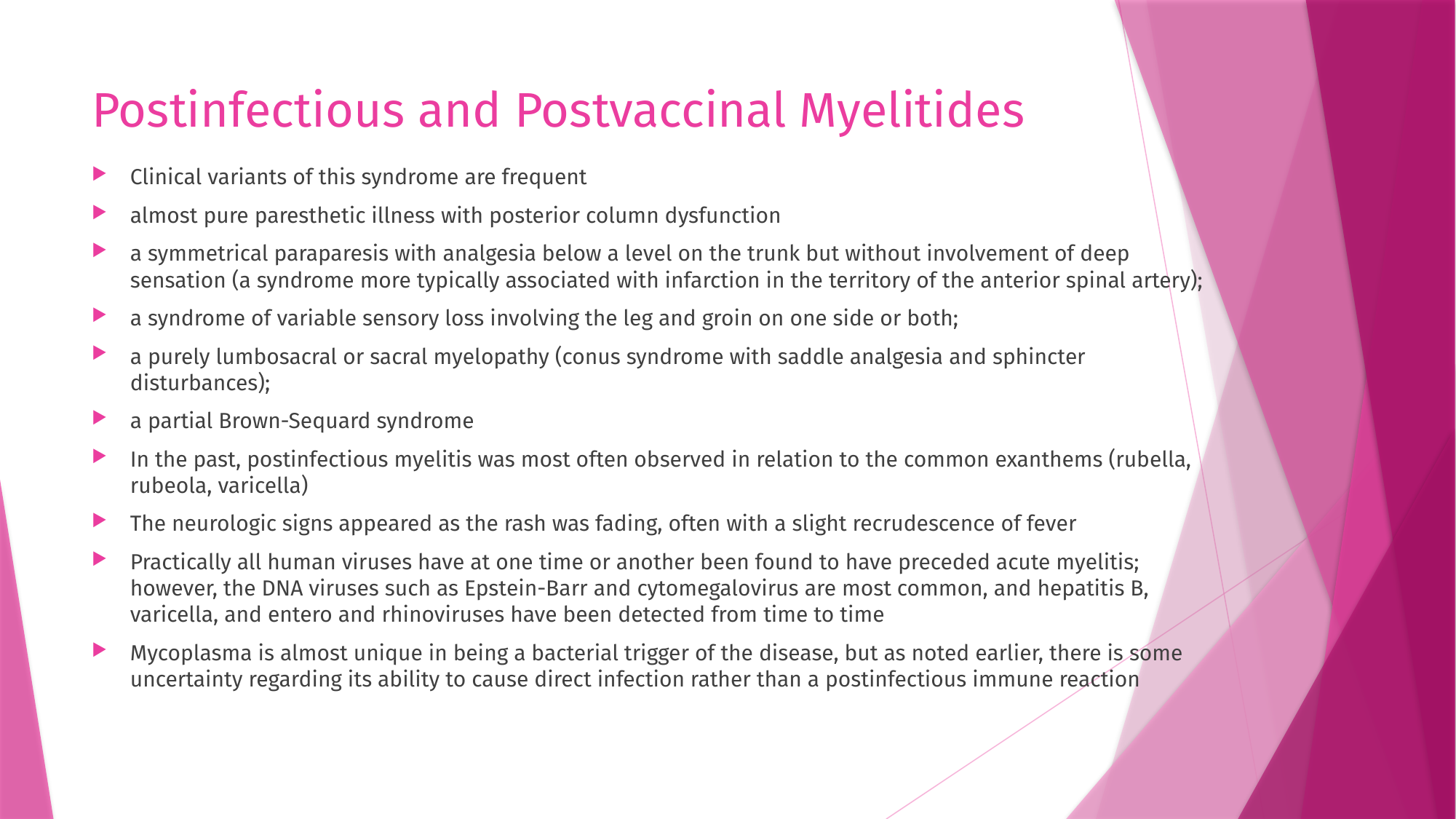

# Postinfectious and Postvaccinal Myelitides
Clinical variants of this syndrome are frequent
almost pure paresthetic illness with posterior column dysfunction
a symmetrical paraparesis with analgesia below a level on the trunk but without involvement of deep sensation (a syndrome more typically associated with infarction in the territory of the anterior spinal artery);
a syndrome of variable sensory loss involving the leg and groin on one side or both;
a purely lumbosacral or sacral myelopathy (conus syndrome with saddle analgesia and sphincter disturbances);
a partial Brown-Sequard syndrome
In the past, postinfectious myelitis was most often observed in relation to the common exanthems (rubella, rubeola, varicella)
The neurologic signs appeared as the rash was fading, often with a slight recrudescence of fever
Practically all human viruses have at one time or another been found to have preceded acute myelitis; however, the DNA viruses such as Epstein-Barr and cytomegalovirus are most common, and hepatitis B, varicella, and entero and rhinoviruses have been detected from time to time
Mycoplasma is almost unique in being a bacterial trigger of the disease, but as noted earlier, there is some uncertainty regarding its ability to cause direct infection rather than a postinfectious immune reaction